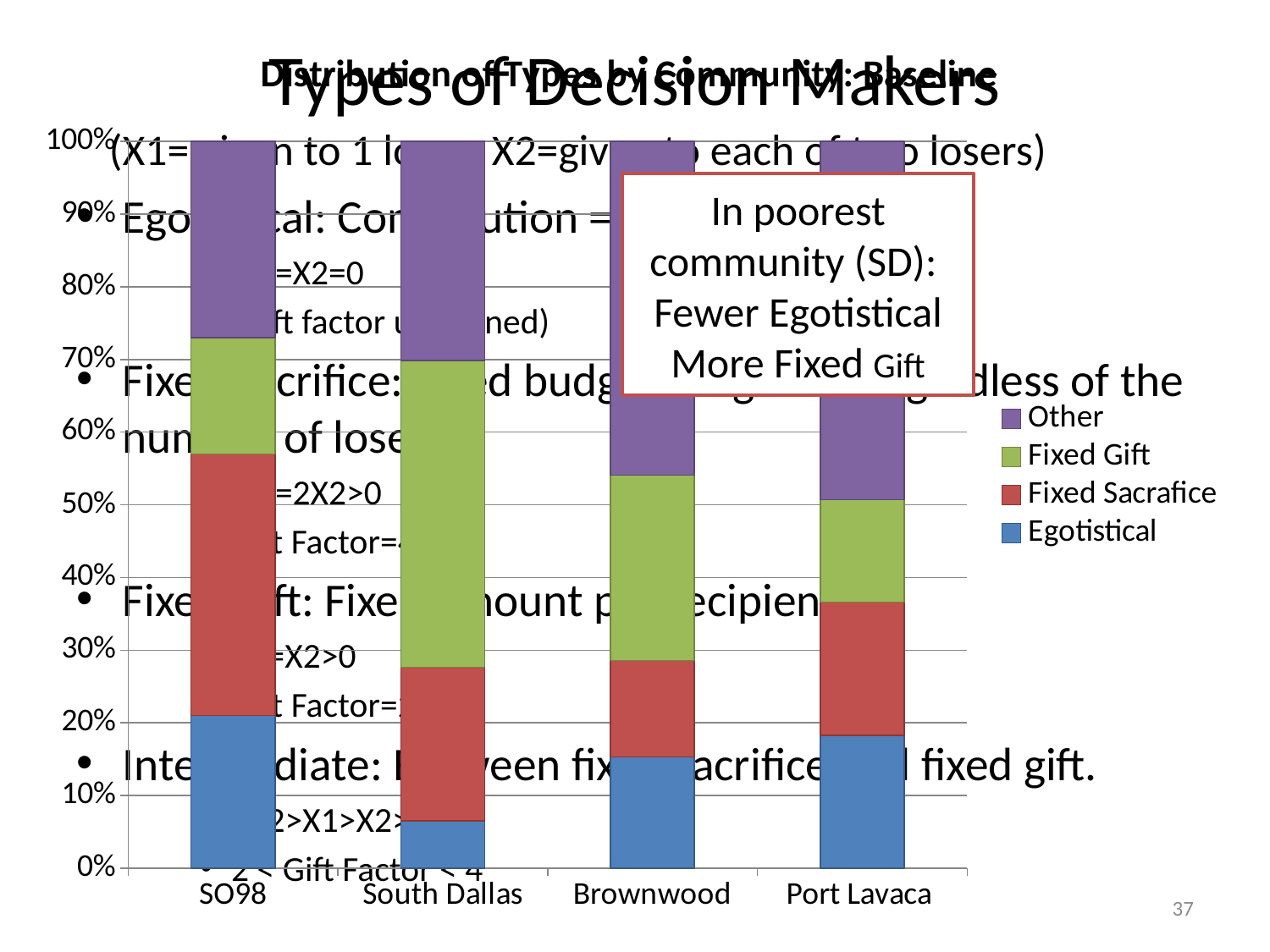

### Chart: Distribution of Types by Community: Baseline

| Category | Egotistical | Fixed Sacrafice | Fixed Gift  | Other |
|---|---|---|---|---|
| SO98 | 0.21 | 0.36 | 0.16 | 0.27 |
| South Dallas | 0.0653 | 0.2111 | 0.4221 | 0.3015 |
| Brownwood | 0.1531 | 0.1327 | 0.2551 | 0.4591 |
| Port Lavaca  | 0.1831 | 0.1831 | 0.1408 | 0.493 |
# Types of Decision Makers
(X1= given to 1 loser; X2=given to each of two losers)
In poorest community (SD):
Fewer Egotistical
More Fixed Gift
Egotistical: Contribution =  0 in all cases
 X1=X2=0
(Gift factor undefined)
Fixed Sacrifice: Fixed budget for giving, regardless of the number of losers
 X1=2X2>0
Gift Factor=4
Fixed Gift: Fixed amount per recipient
X1=X2>0
Gift Factor=2
Intermediate: Between fixed sacrifice and fixed gift.
2X2>X1>X2>0
2 < Gift Factor < 4
37